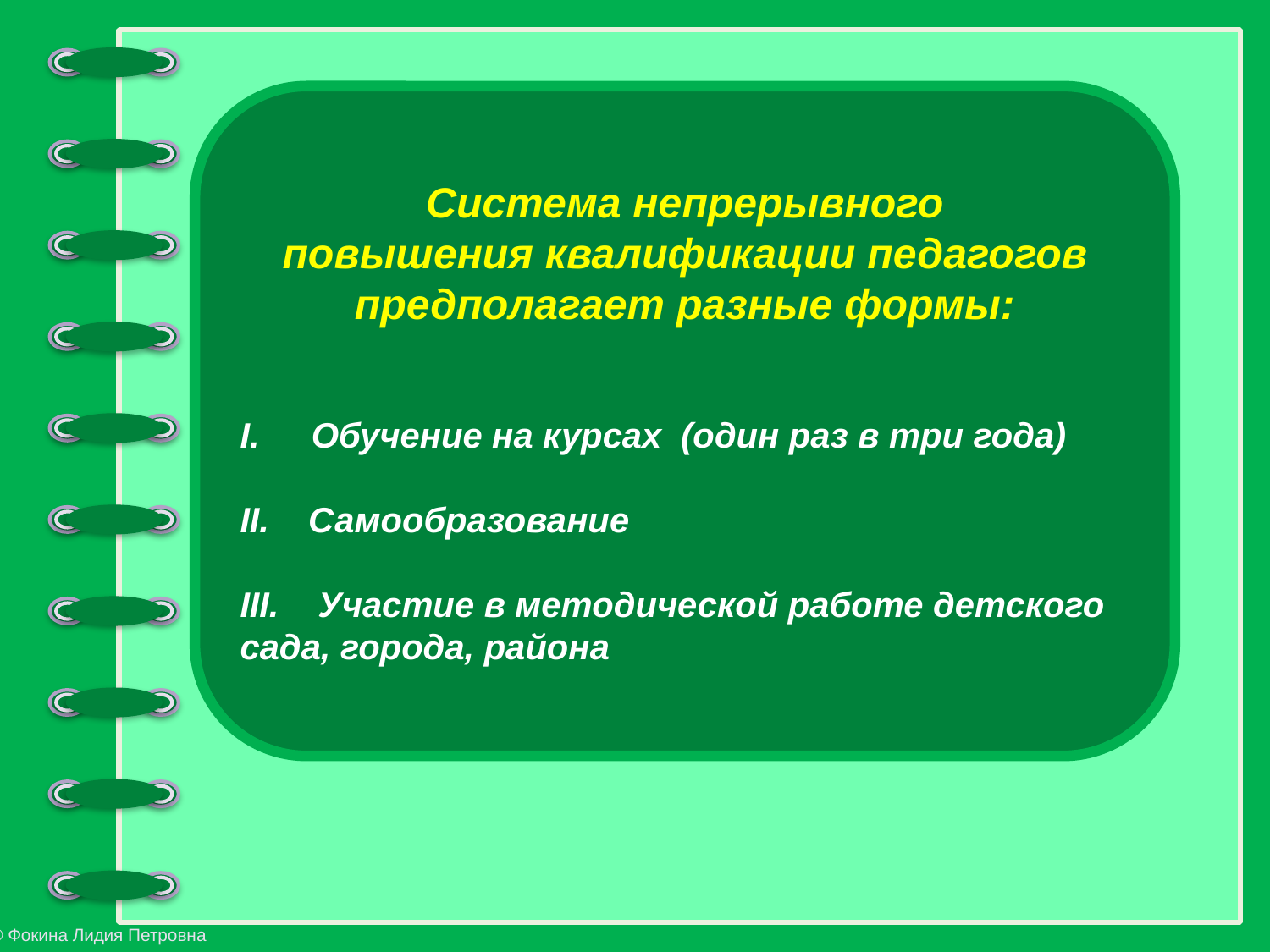

Система непрерывного
повышения квалификации педагогов
предполагает разные формы:

Обучение на курсах  (один раз в три года)

II.    Самообразование

III.    Участие в методической работе детского сада, города, района